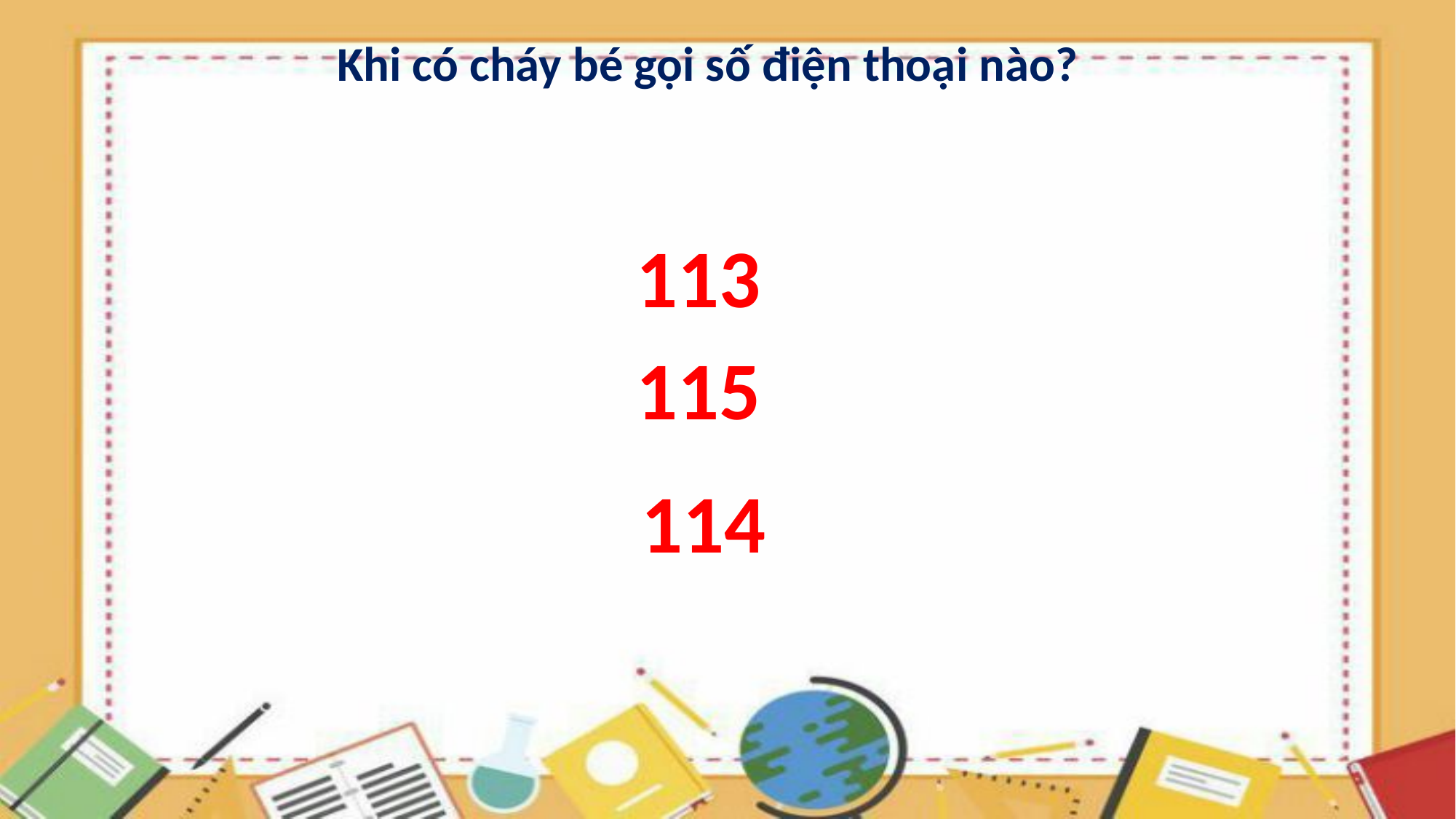

Khi có cháy bé gọi số điện thoại nào?
113
115
114